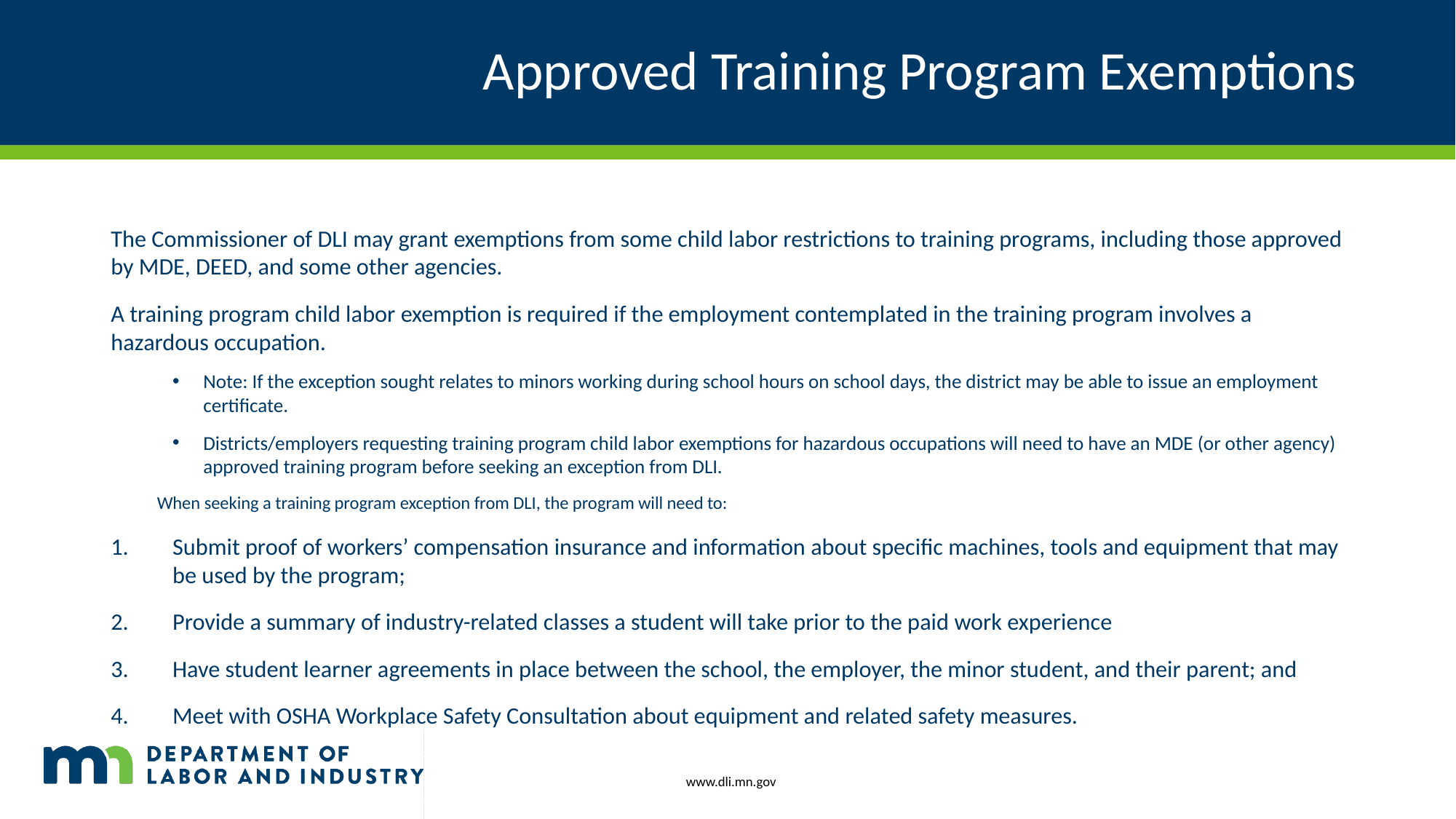

# Approved Training Program Exemptions
The Commissioner of DLI may grant exemptions from some child labor restrictions to training programs, including those approved by MDE, DEED, and some other agencies.
A training program child labor exemption is required if the employment contemplated in the training program involves a hazardous occupation.
Note: If the exception sought relates to minors working during school hours on school days, the district may be able to issue an employment certificate.
Districts/employers requesting training program child labor exemptions for hazardous occupations will need to have an MDE (or other agency) approved training program before seeking an exception from DLI.
When seeking a training program exception from DLI, the program will need to:
Submit proof of workers’ compensation insurance and information about specific machines, tools and equipment that may be used by the program;
Provide a summary of industry-related classes a student will take prior to the paid work experience
Have student learner agreements in place between the school, the employer, the minor student, and their parent; and
Meet with OSHA Workplace Safety Consultation about equipment and related safety measures.

 www.dli.mn.gov